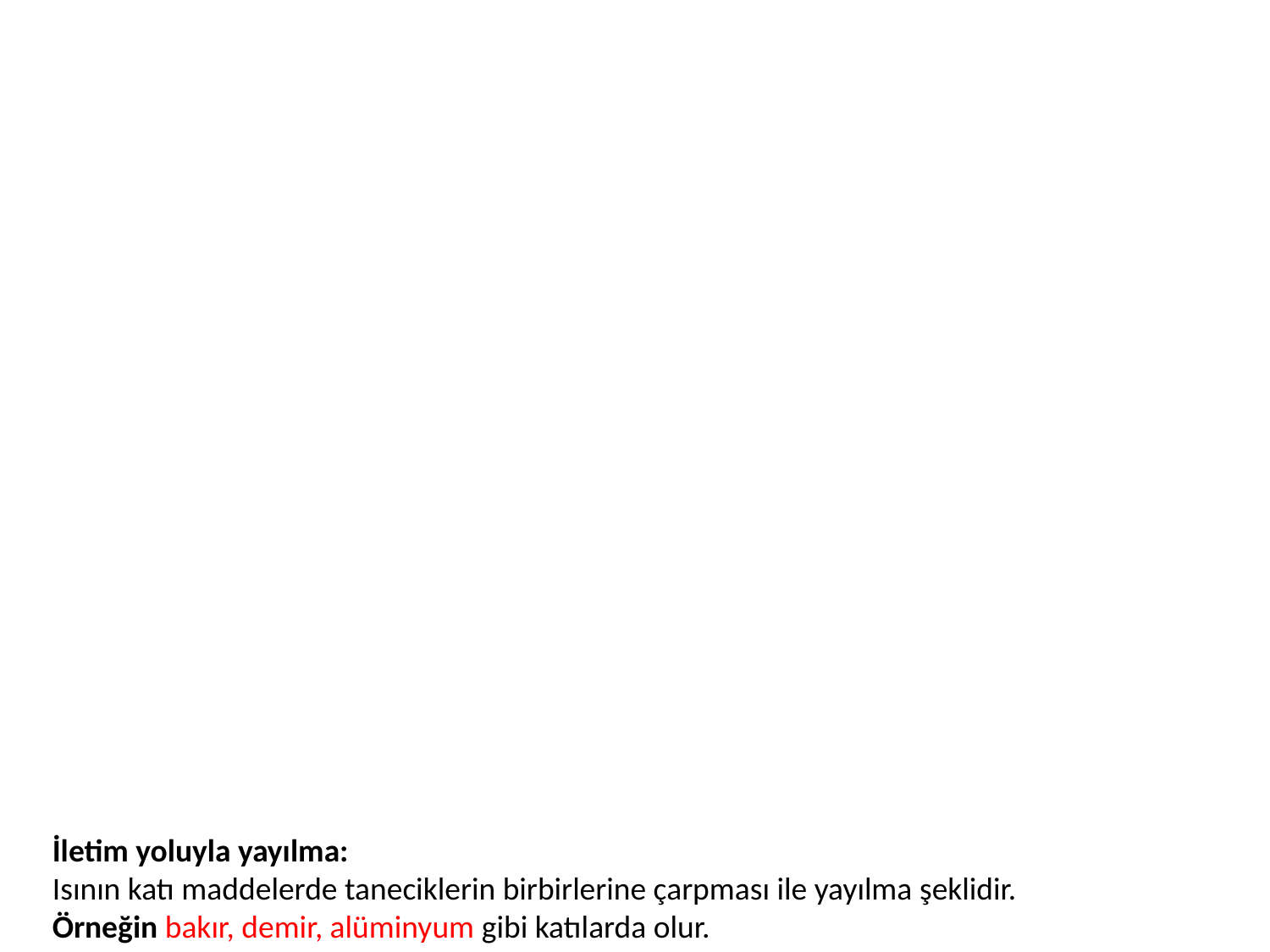

İletim yoluyla yayılma:
Isının katı maddelerde taneciklerin birbirlerine çarpması ile yayılma şeklidir.
Örneğin bakır, demir, alüminyum gibi katılarda olur.